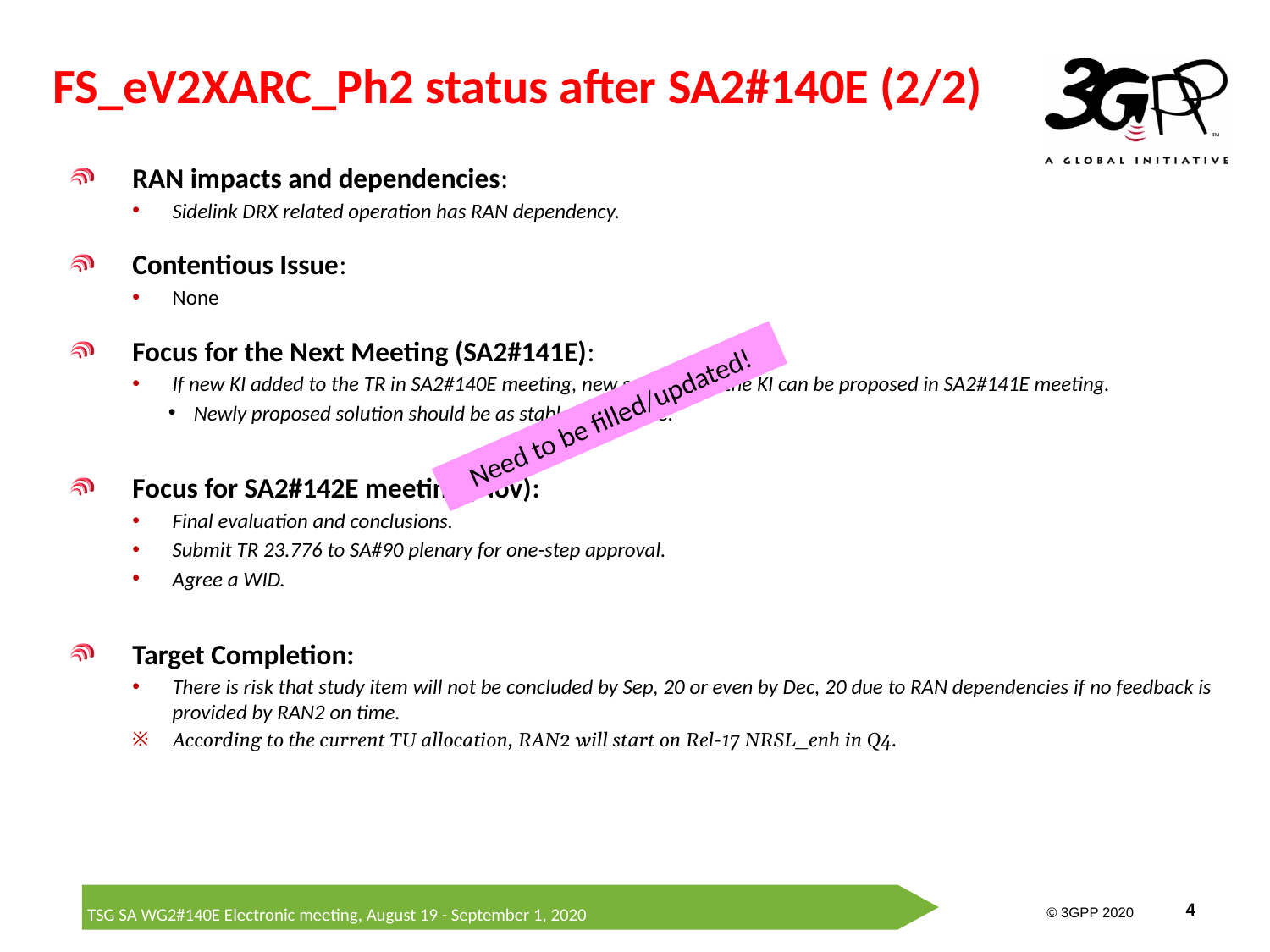

# FS_eV2XARC_Ph2 status after SA2#140E (2/2)
RAN impacts and dependencies:
Sidelink DRX related operation has RAN dependency.

Contentious Issue:
None

Focus for the Next Meeting (SA2#141E):
If new KI added to the TR in SA2#140E meeting, new solution for the KI can be proposed in SA2#141E meeting.
Newly proposed solution should be as stable as possible.

Focus for SA2#142E meeting (Nov):
Final evaluation and conclusions.
Submit TR 23.776 to SA#90 plenary for one-step approval.
Agree a WID.

Target Completion:
There is risk that study item will not be concluded by Sep, 20 or even by Dec, 20 due to RAN dependencies if no feedback is provided by RAN2 on time.
According to the current TU allocation, RAN2 will start on Rel-17 NRSL_enh in Q4.

Need to be filled/updated!